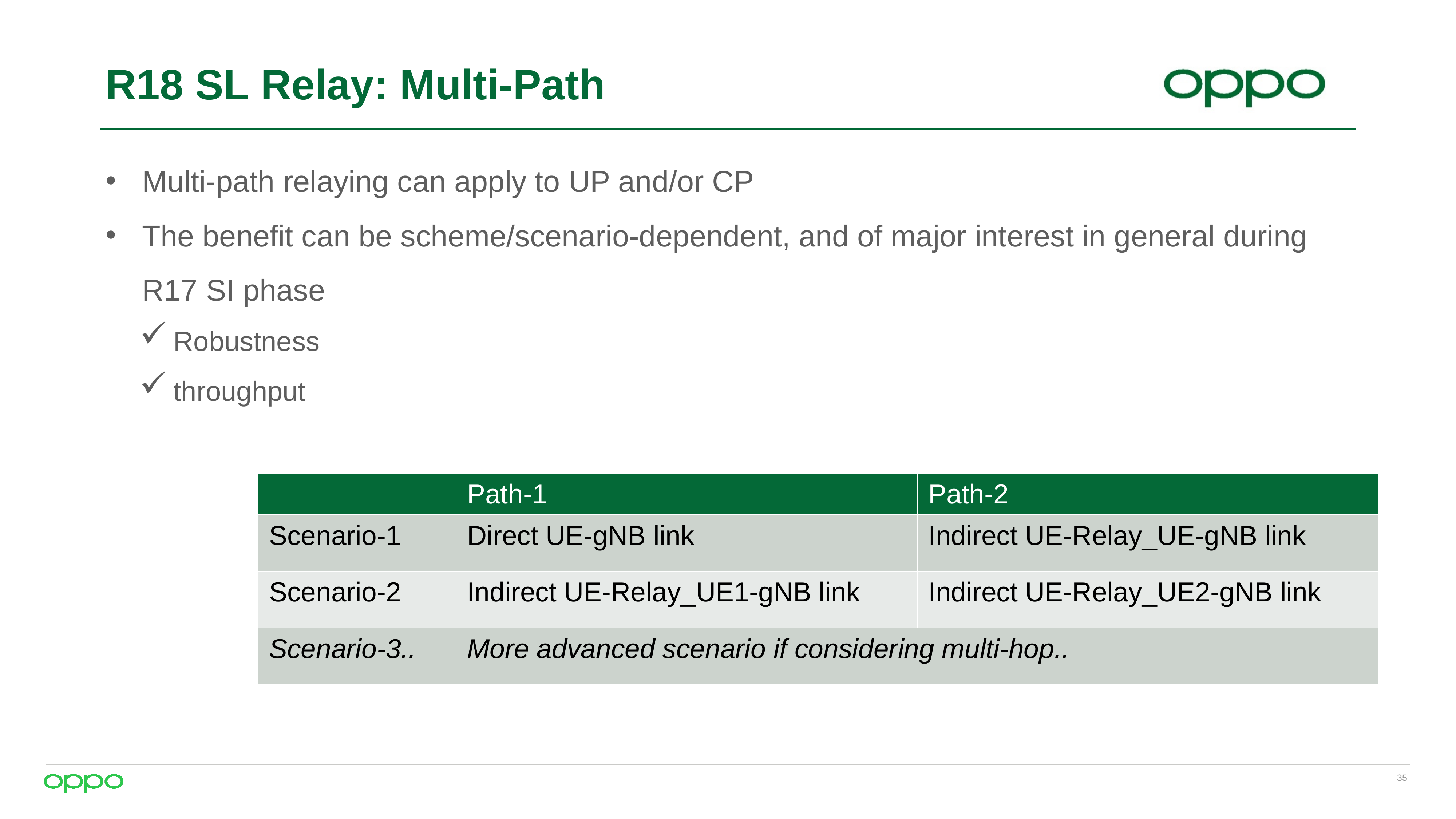

# R18 SL Relay: Multi-Path
Multi-path relaying can apply to UP and/or CP
The benefit can be scheme/scenario-dependent, and of major interest in general during R17 SI phase
Robustness
throughput
|  | Path-1 | Path-2 |
| --- | --- | --- |
| Scenario-1 | Direct UE-gNB link | Indirect UE-Relay\_UE-gNB link |
| Scenario-2 | Indirect UE-Relay\_UE1-gNB link | Indirect UE-Relay\_UE2-gNB link |
| Scenario-3.. | More advanced scenario if considering multi-hop.. |  |